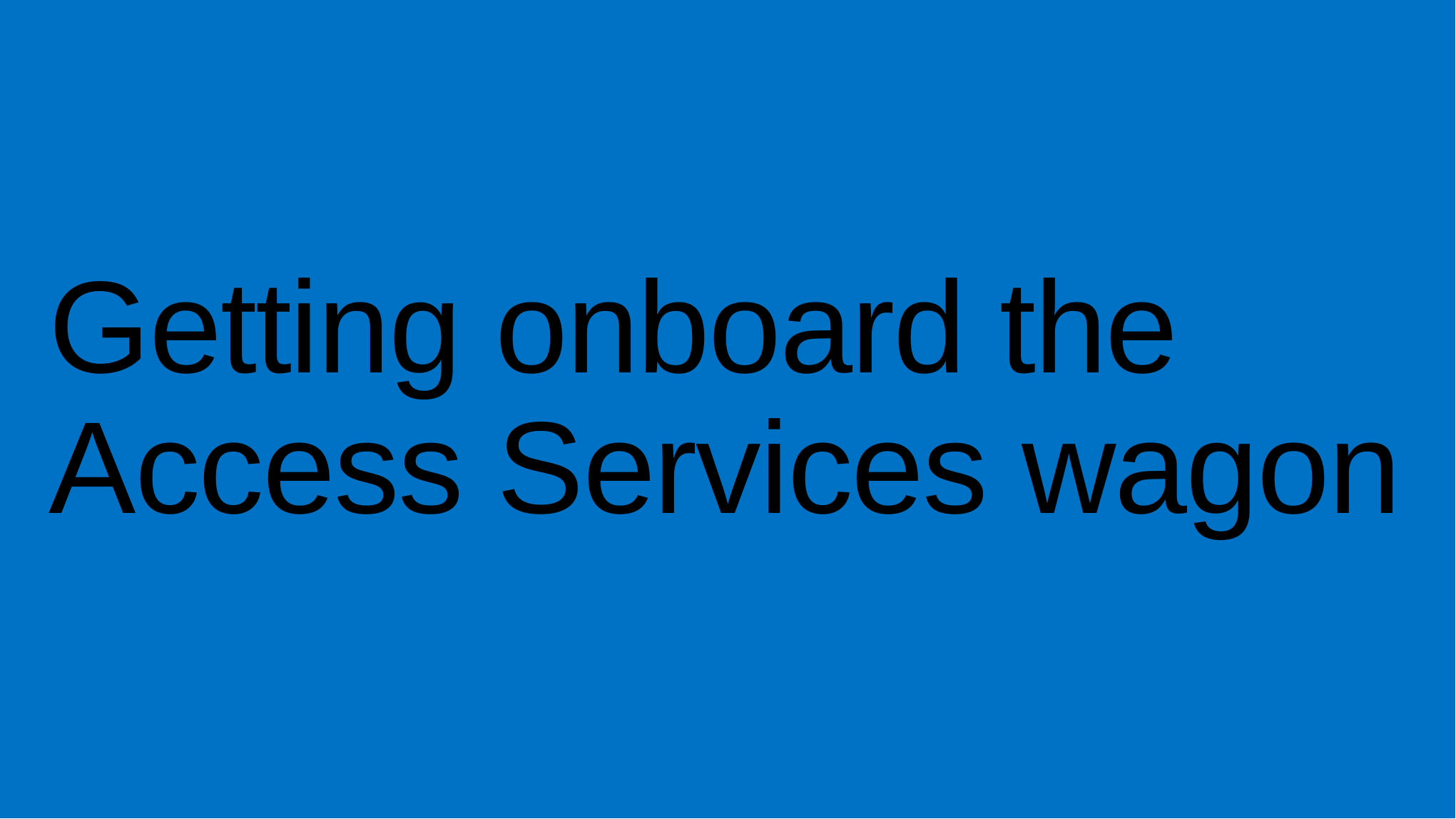

# Getting onboard the Access Services wagon